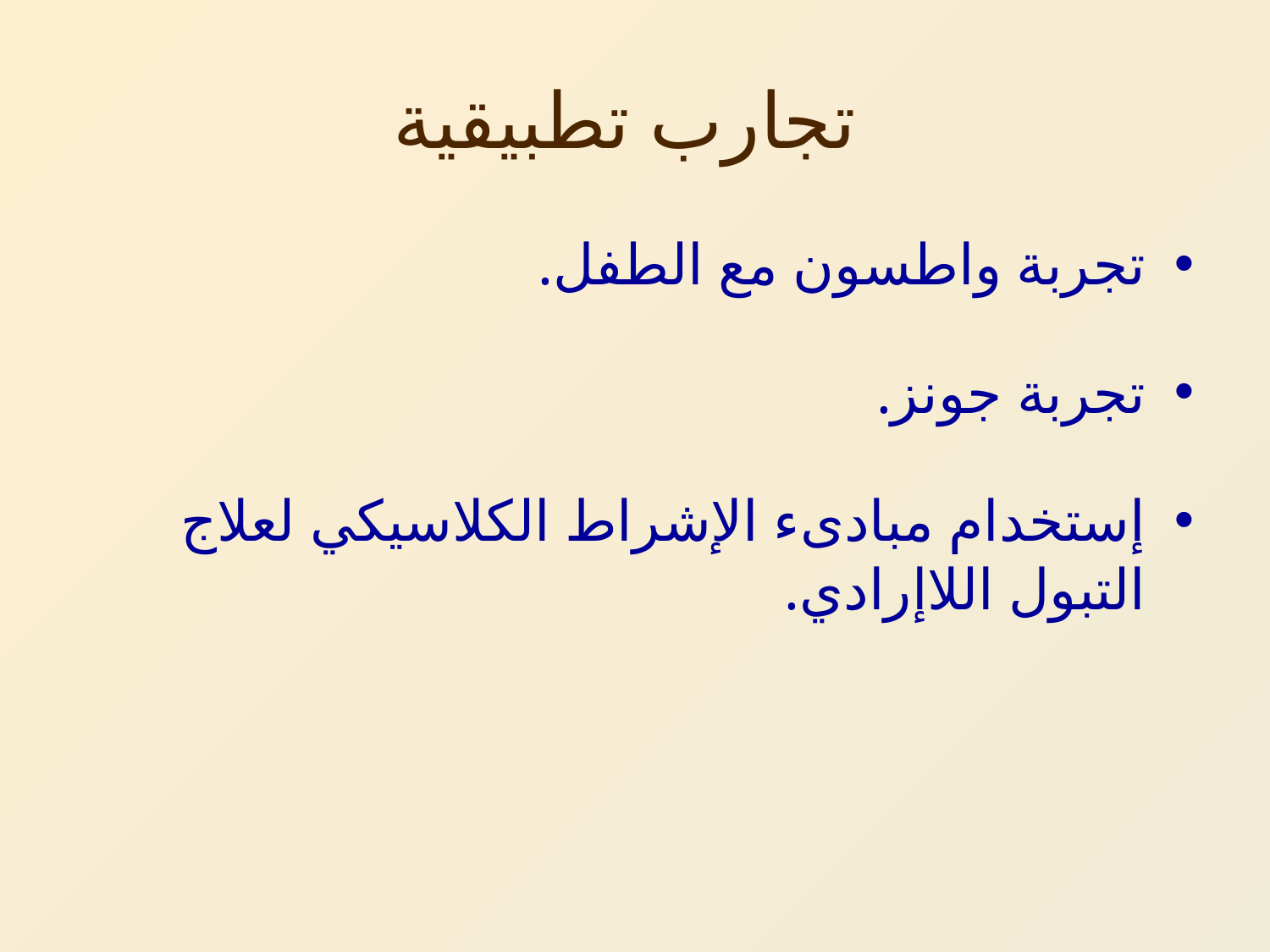

# تجارب تطبيقية
تجربة واطسون مع الطفل.

تجربة جونز.

إستخدام مبادىء الإشراط الكلاسيكي لعلاج التبول اللاإرادي.